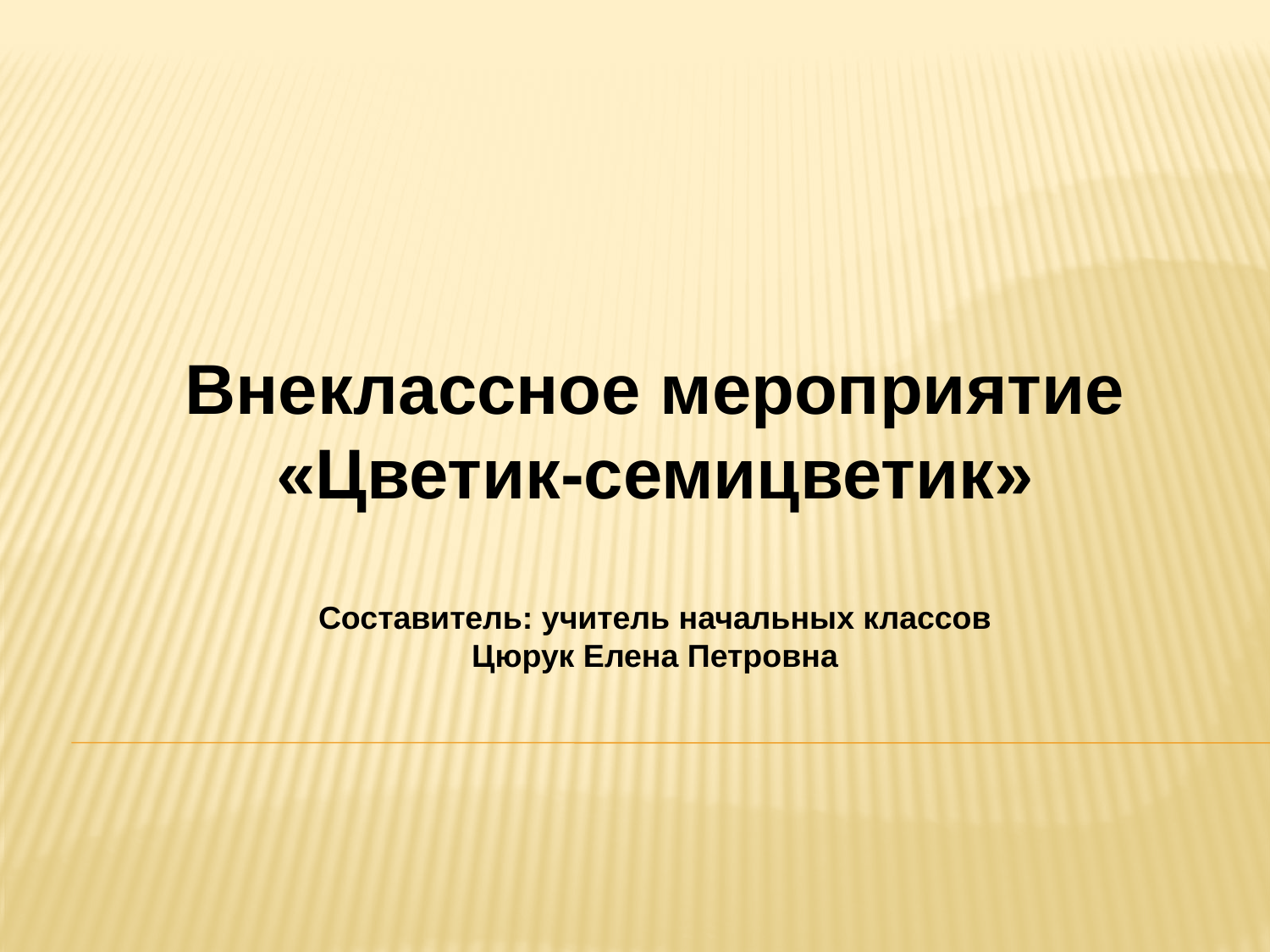

Внеклассное мероприятие
«Цветик-семицветик»

Составитель: учитель начальных классов
Цюрук Елена Петровна